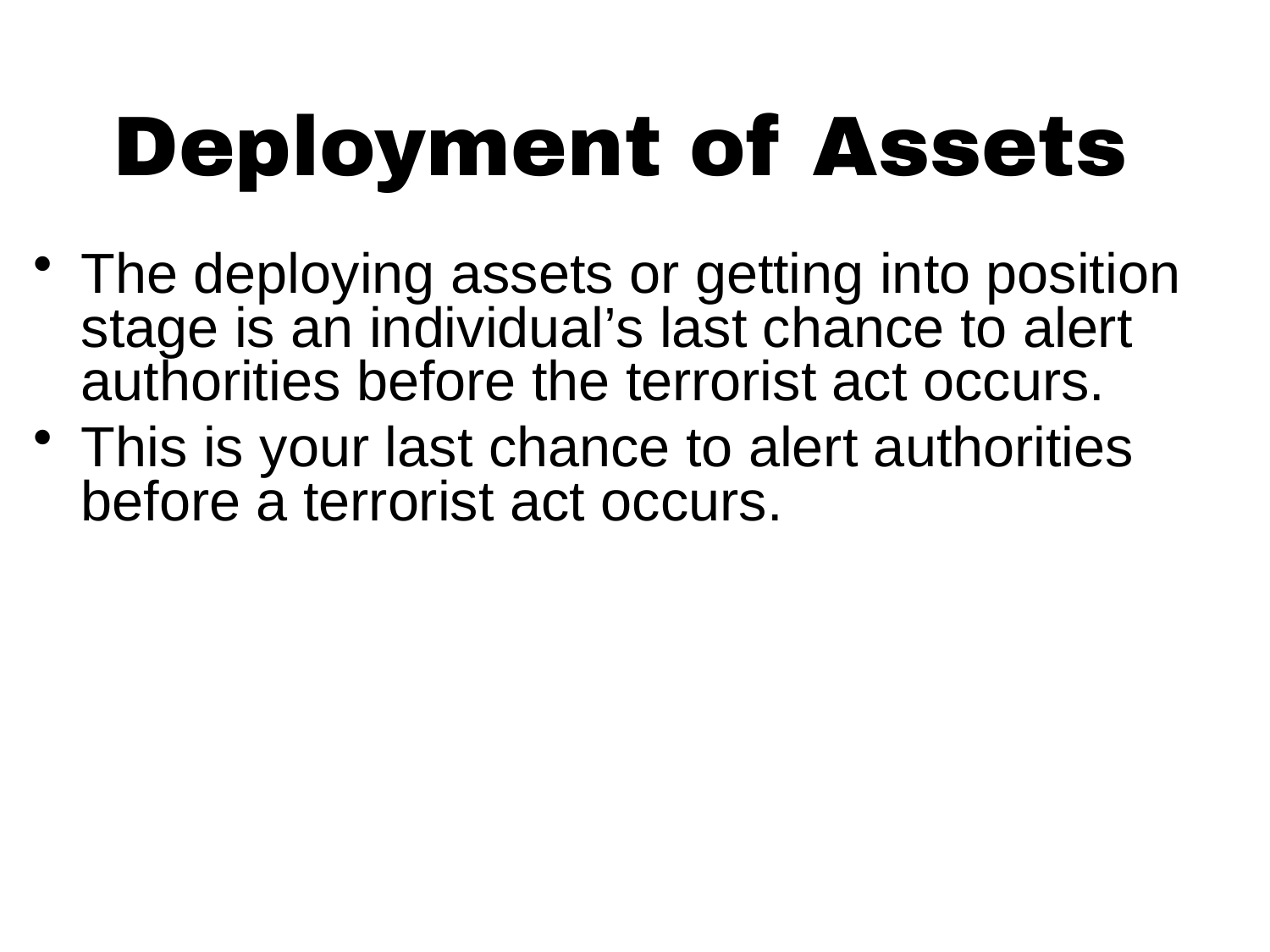

Deployment of Assets
The deploying assets or getting into position stage is an individual’s last chance to alert authorities before the terrorist act occurs.
This is your last chance to alert authorities before a terrorist act occurs.